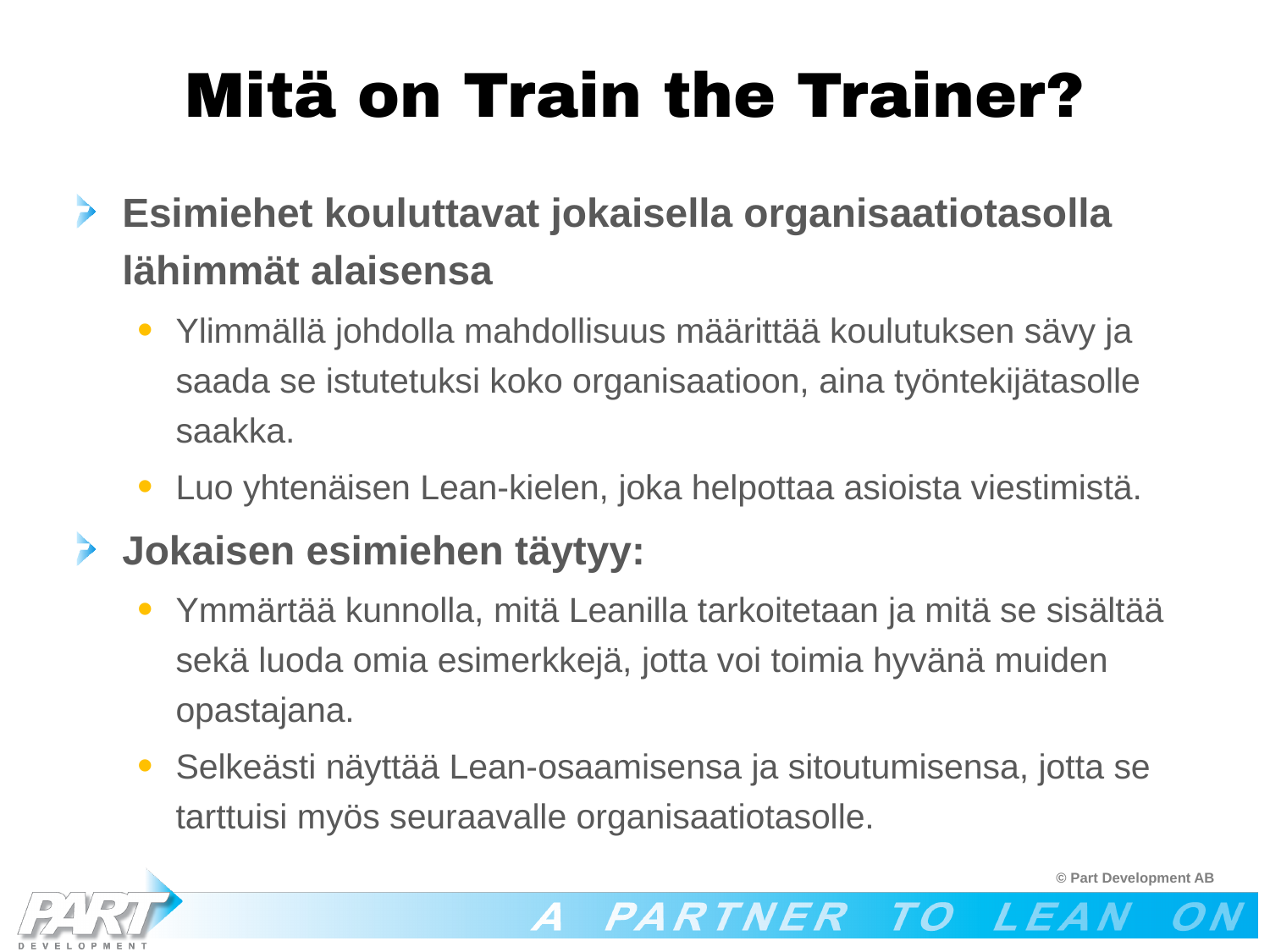

# Mitä on Train the Trainer?
Esimiehet kouluttavat jokaisella organisaatiotasolla lähimmät alaisensa
Ylimmällä johdolla mahdollisuus määrittää koulutuksen sävy ja saada se istutetuksi koko organisaatioon, aina työntekijätasolle saakka.
Luo yhtenäisen Lean-kielen, joka helpottaa asioista viestimistä.
Jokaisen esimiehen täytyy:
Ymmärtää kunnolla, mitä Leanilla tarkoitetaan ja mitä se sisältää sekä luoda omia esimerkkejä, jotta voi toimia hyvänä muiden opastajana.
Selkeästi näyttää Lean-osaamisensa ja sitoutumisensa, jotta se tarttuisi myös seuraavalle organisaatiotasolle.